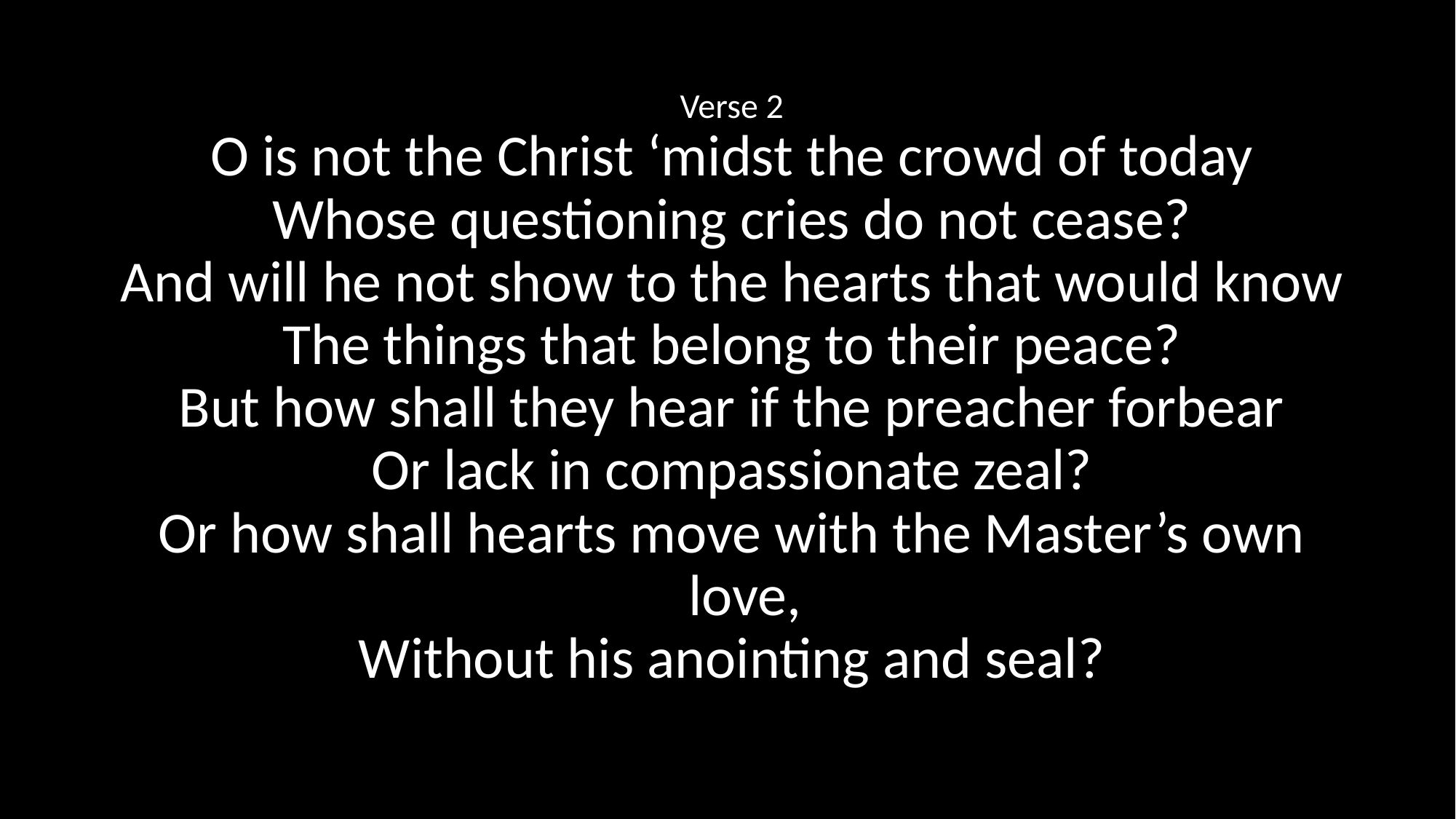

Verse 2
O is not the Christ ‘midst the crowd of today
Whose questioning cries do not cease?
And will he not show to the hearts that would know
The things that belong to their peace?
But how shall they hear if the preacher forbear
Or lack in compassionate zeal?
Or how shall hearts move with the Master’s own love,
Without his anointing and seal?